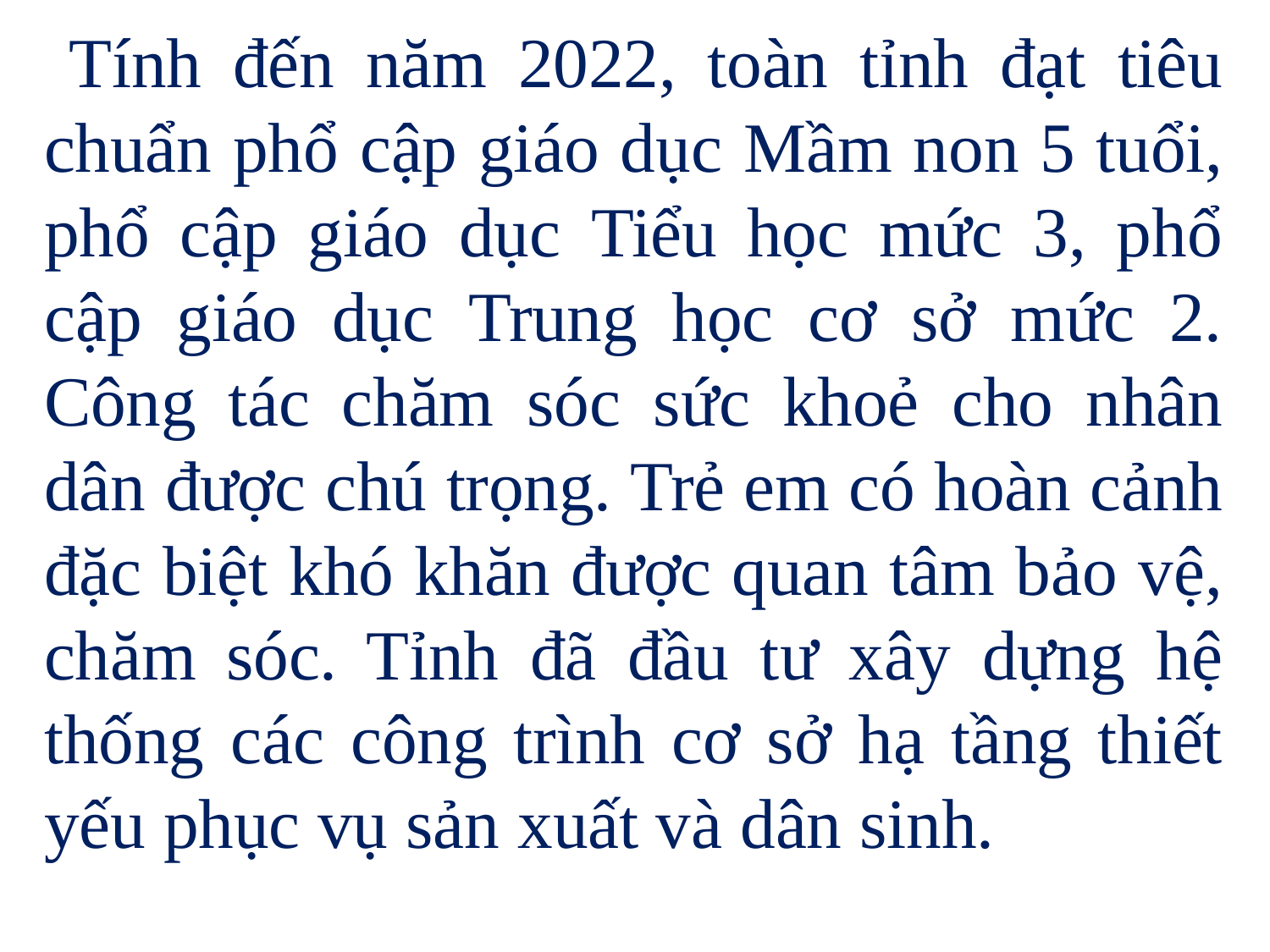

Tính đến năm 2022, toàn tỉnh đạt tiêu chuẩn phổ cập giáo dục Mầm non 5 tuổi, phổ cập giáo dục Tiểu học mức 3, phổ cập giáo dục Trung học cơ sở mức 2. Công tác chăm sóc sức khoẻ cho nhân dân được chú trọng. Trẻ em có hoàn cảnh đặc biệt khó khăn được quan tâm bảo vệ, chăm sóc. Tỉnh đã đầu tư xây dựng hệ thống các công trình cơ sở hạ tầng thiết yếu phục vụ sản xuất và dân sinh.